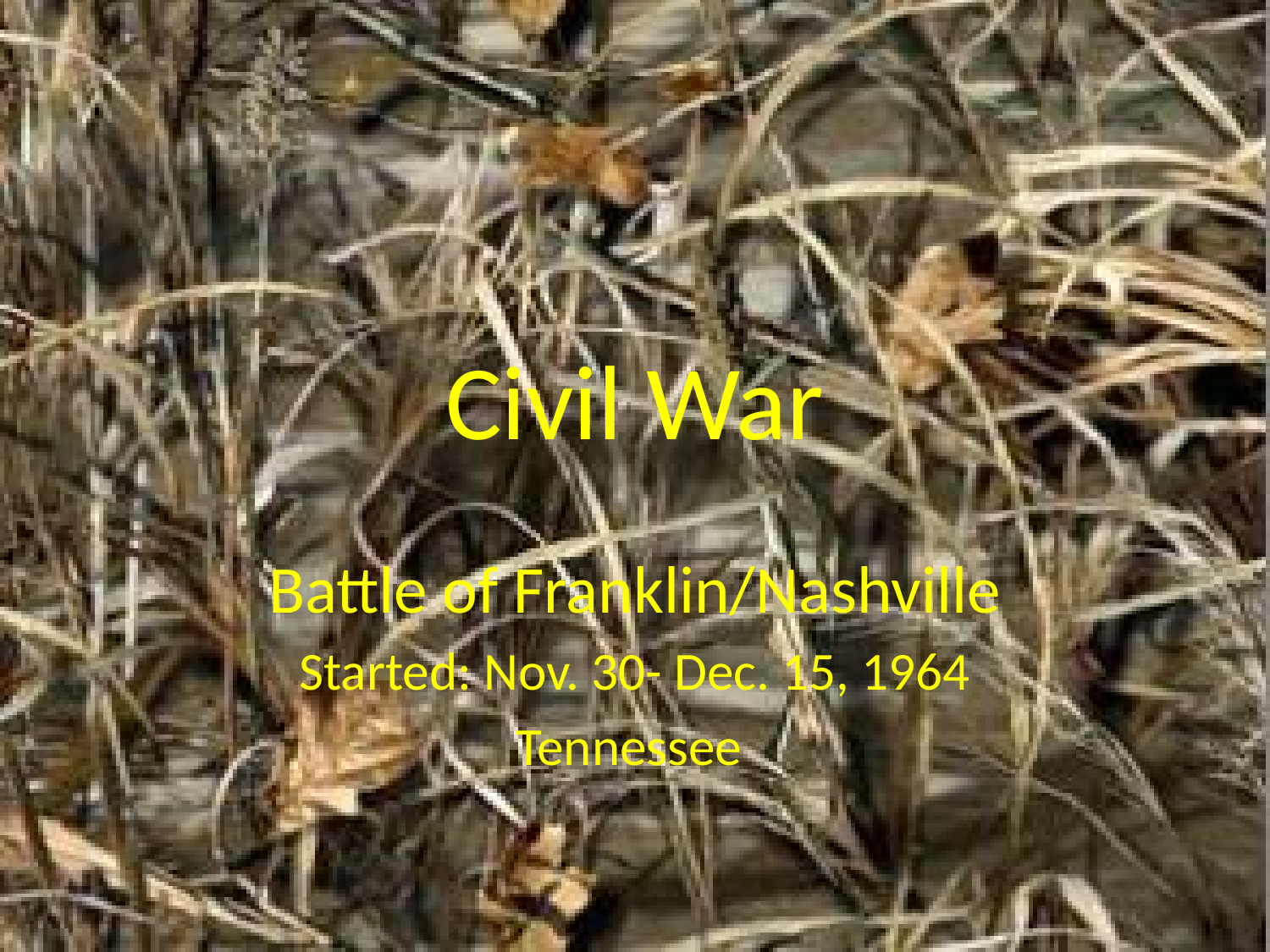

# Civil War
Battle of Franklin/Nashville
Started: Nov. 30- Dec. 15, 1964
Tennessee